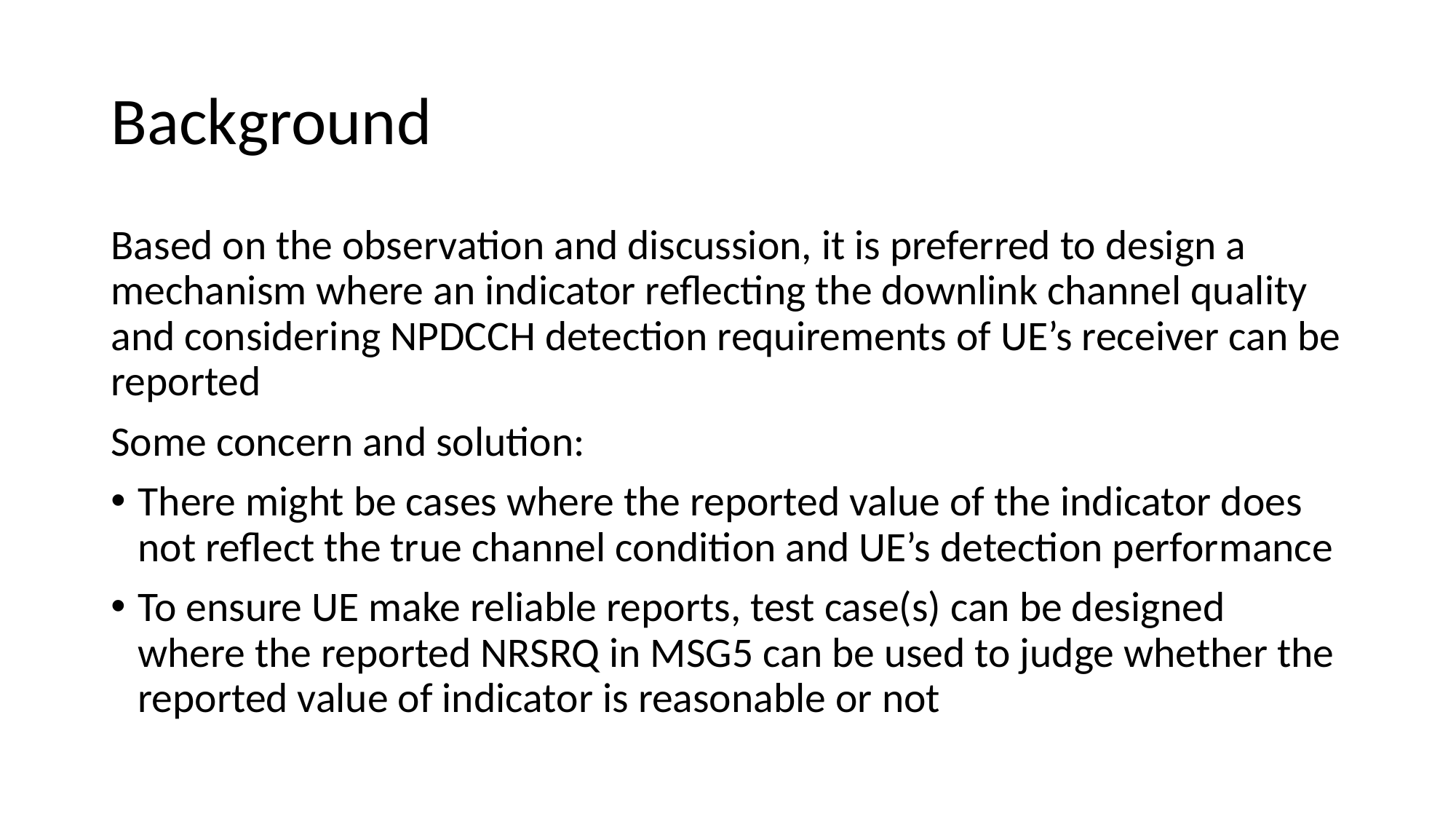

# Background
Based on the observation and discussion, it is preferred to design a mechanism where an indicator reflecting the downlink channel quality and considering NPDCCH detection requirements of UE’s receiver can be reported
Some concern and solution:
There might be cases where the reported value of the indicator does not reflect the true channel condition and UE’s detection performance
To ensure UE make reliable reports, test case(s) can be designed where the reported NRSRQ in MSG5 can be used to judge whether the reported value of indicator is reasonable or not